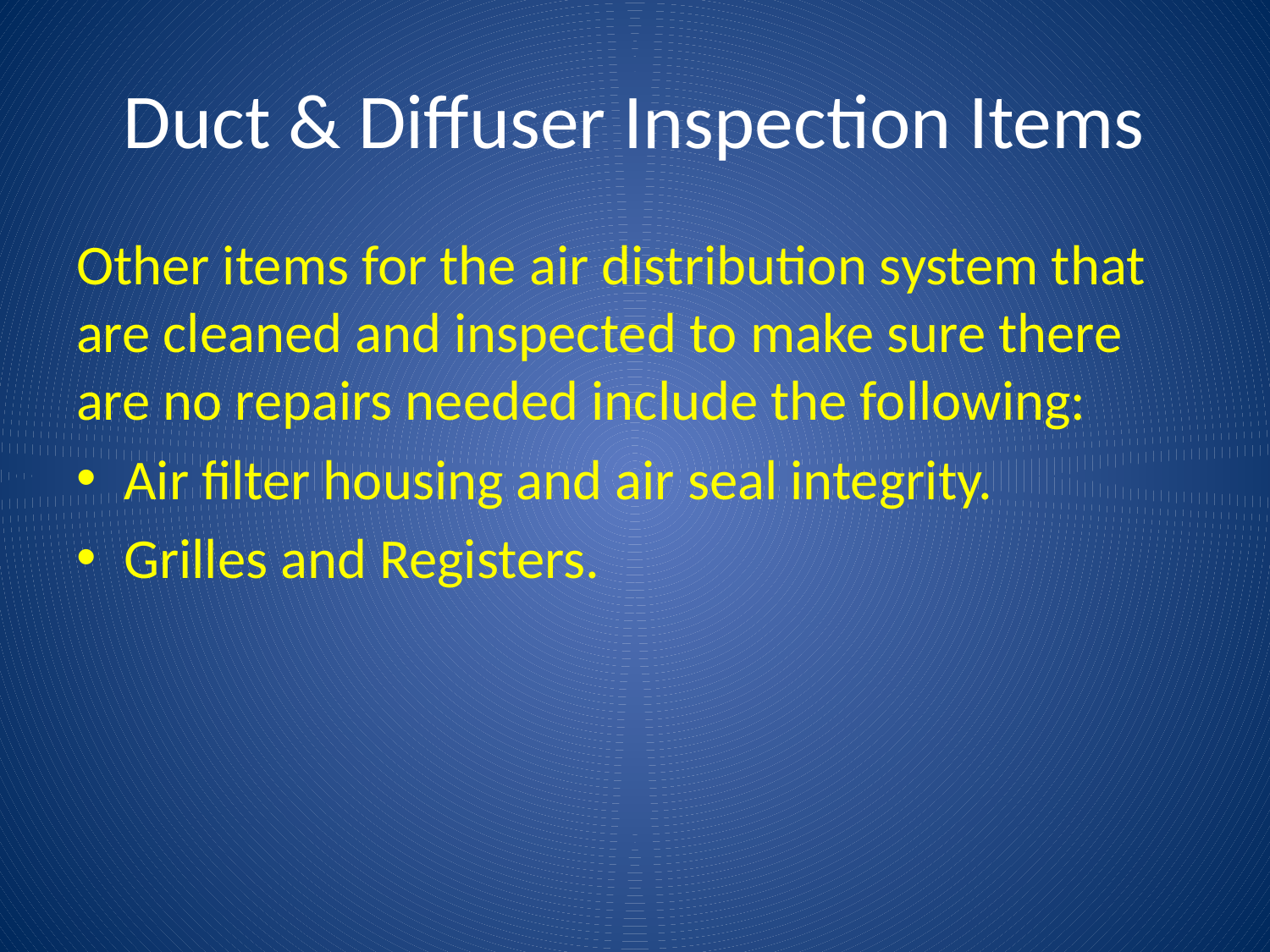

# Duct & Diffuser Inspection Items
Other items for the air distribution system that are cleaned and inspected to make sure there are no repairs needed include the following:
Air filter housing and air seal integrity.
Grilles and Registers.